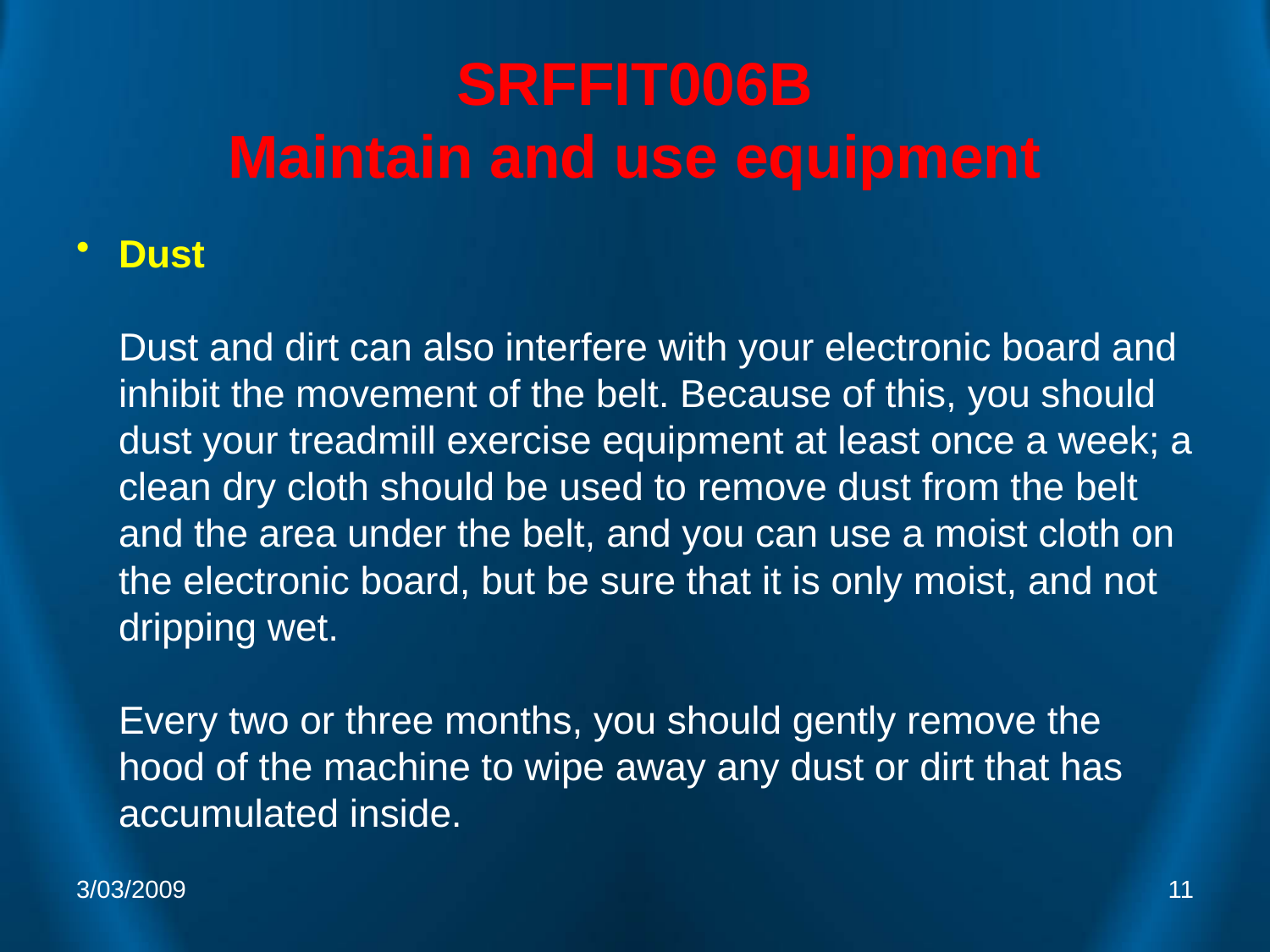

# SRFFIT006B Maintain and use equipment
Dust
Dust and dirt can also interfere with your electronic board and inhibit the movement of the belt. Because of this, you should dust your treadmill exercise equipment at least once a week; a clean dry cloth should be used to remove dust from the belt and the area under the belt, and you can use a moist cloth on the electronic board, but be sure that it is only moist, and not dripping wet.
Every two or three months, you should gently remove the hood of the machine to wipe away any dust or dirt that has accumulated inside.
3/03/2009
11